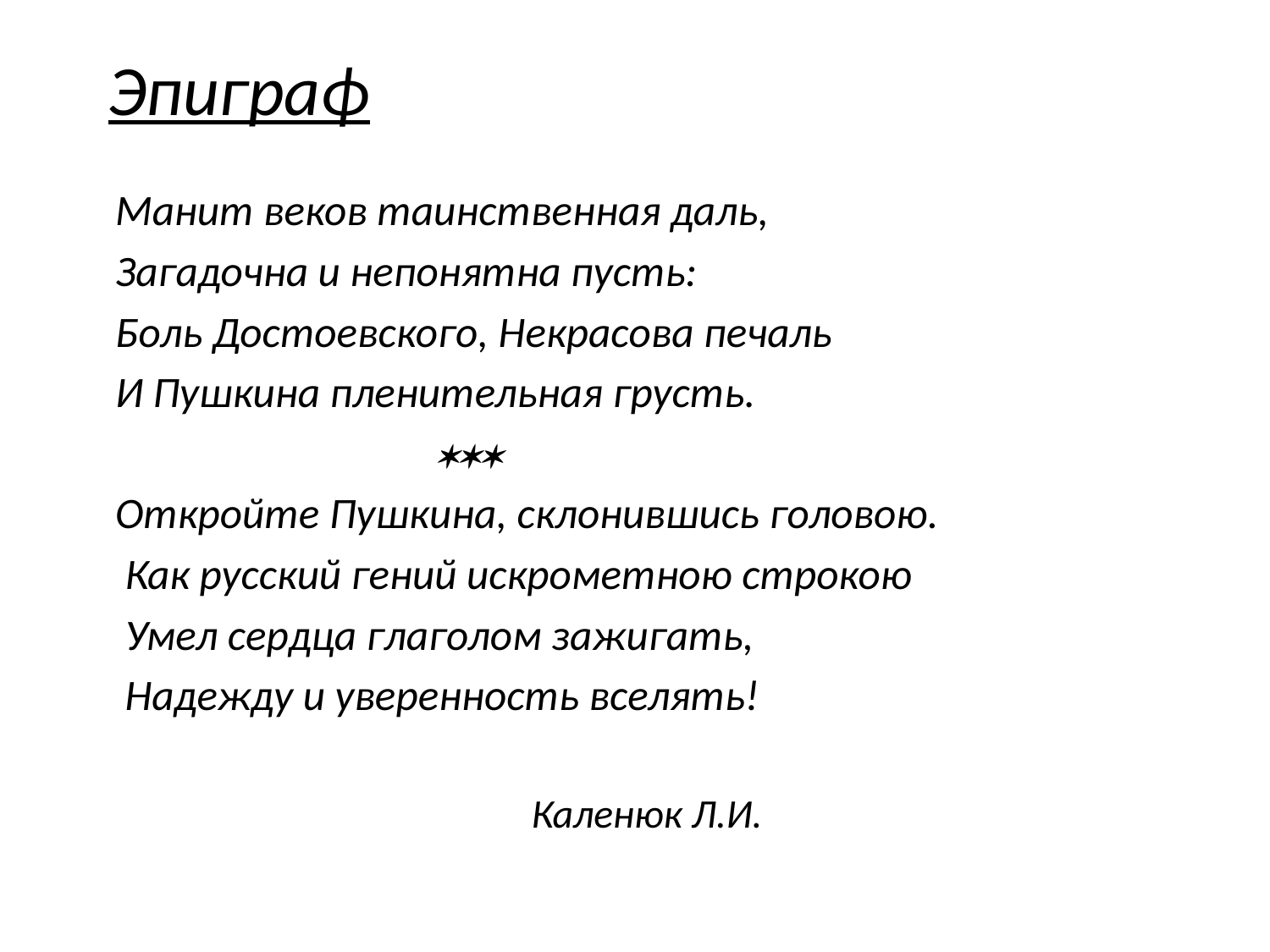

# Эпиграф
    Манит веков таинственная даль,
    Загадочна и непонятна пусть:
    Боль Достоевского, Некрасова печаль
    И Пушкина пленительная грусть.
                                     ∗∗∗
    Откройте Пушкина, склонившись головою.
     Как русский гений искрометною строкою
     Умел сердца глаголом зажигать,
     Надежду и уверенность вселять!

                                                  Каленюк Л.И.